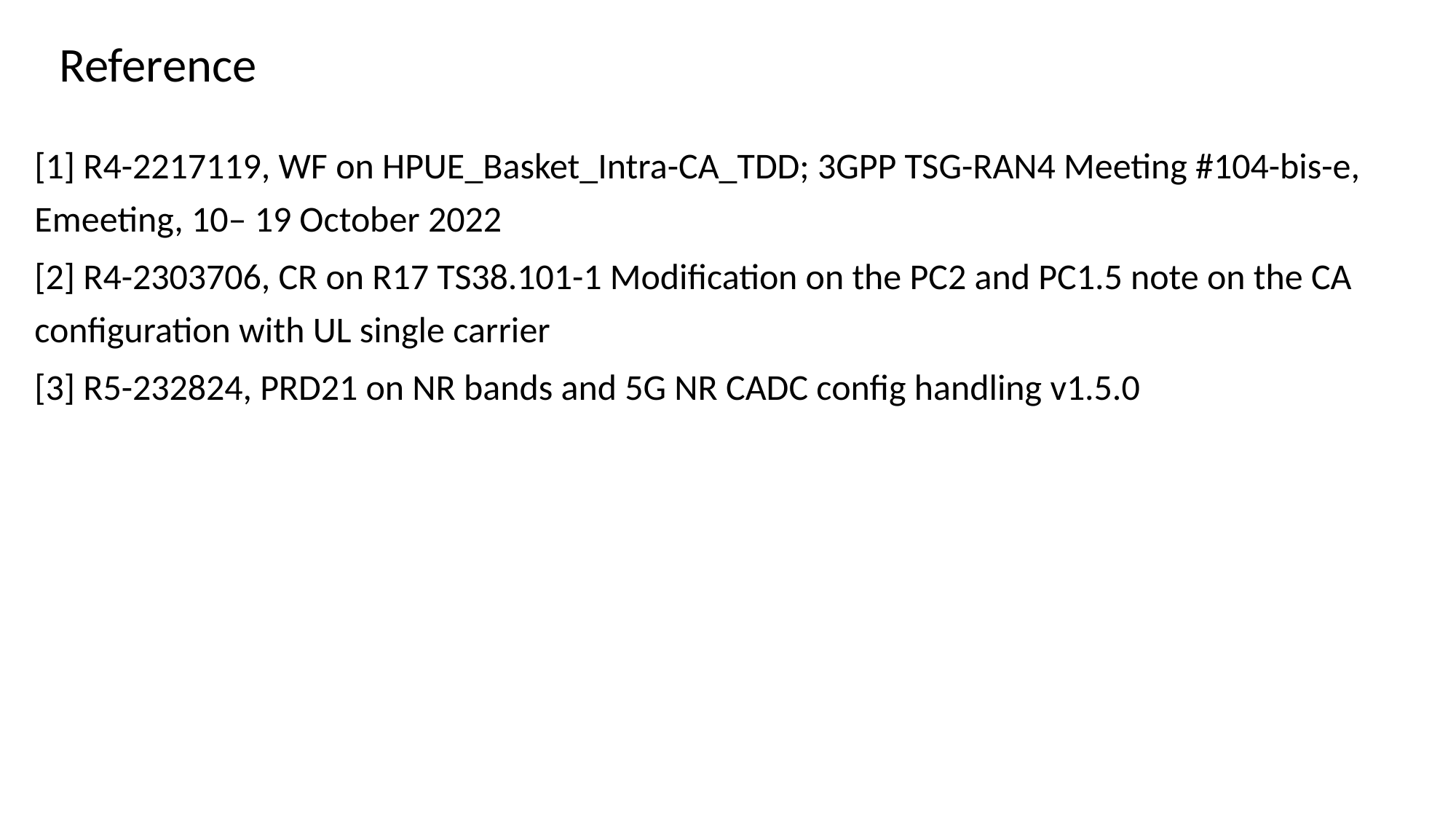

# Reference
[1] R4-2217119, WF on HPUE_Basket_Intra-CA_TDD; 3GPP TSG-RAN4 Meeting #104-bis-e, Emeeting, 10– 19 October 2022
[2] R4-2303706, CR on R17 TS38.101-1 Modification on the PC2 and PC1.5 note on the CA configuration with UL single carrier
[3] R5-232824, PRD21 on NR bands and 5G NR CADC config handling v1.5.0